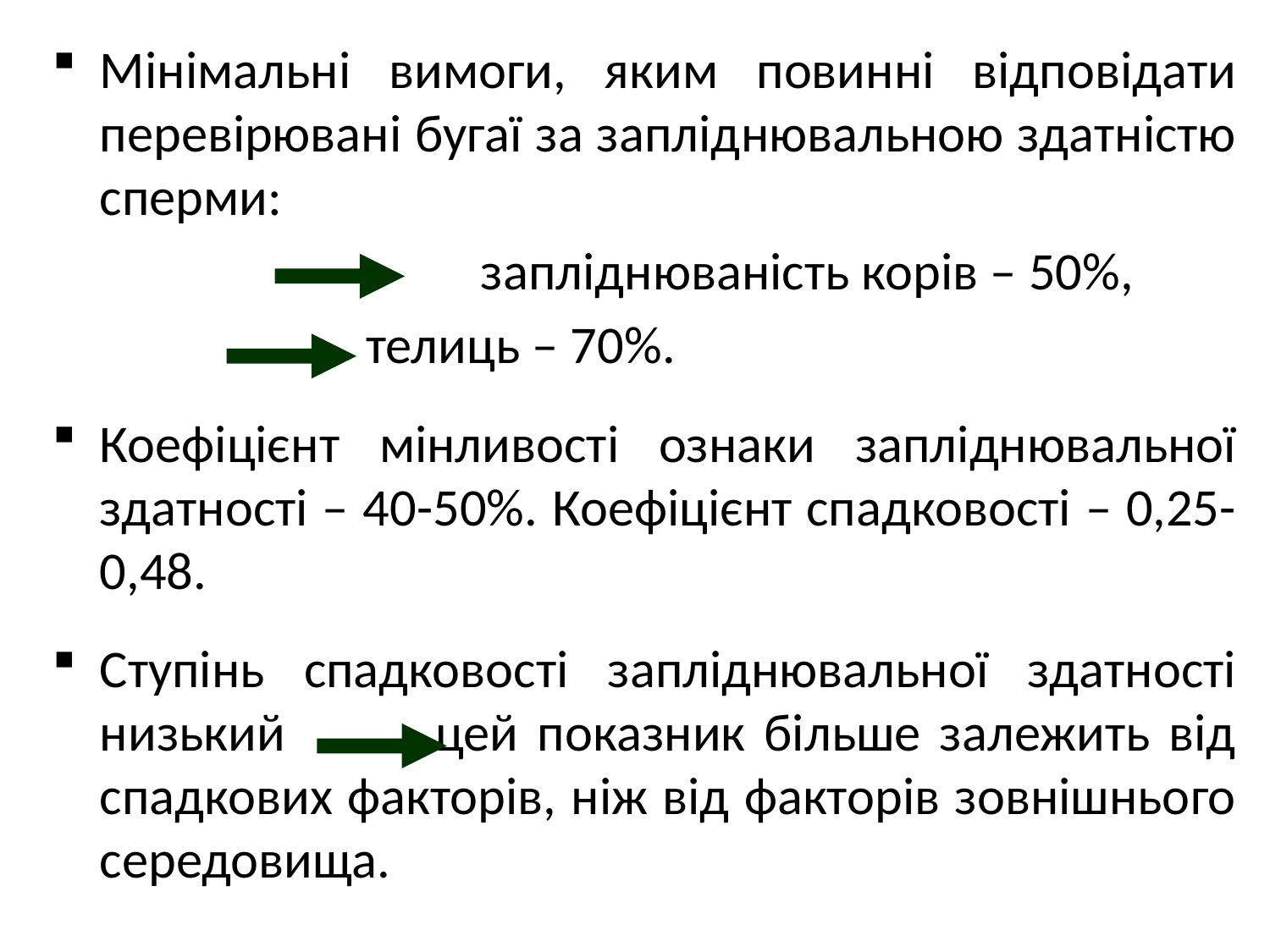

Мінімальні вимоги, яким повинні відповідати перевірювані бугаї за запліднювальною здатністю сперми:
				запліднюваність корів – 50%,
                          телиць – 70%.

Коефіцієнт мінливості ознаки запліднювальної здатності – 40-50%. Коефіцієнт спадковості – 0,25-0,48.

Ступінь спадковості запліднювальної здатності низький        цей показник більше залежить від спадкових факторів, ніж від факторів зовнішнього середовища.